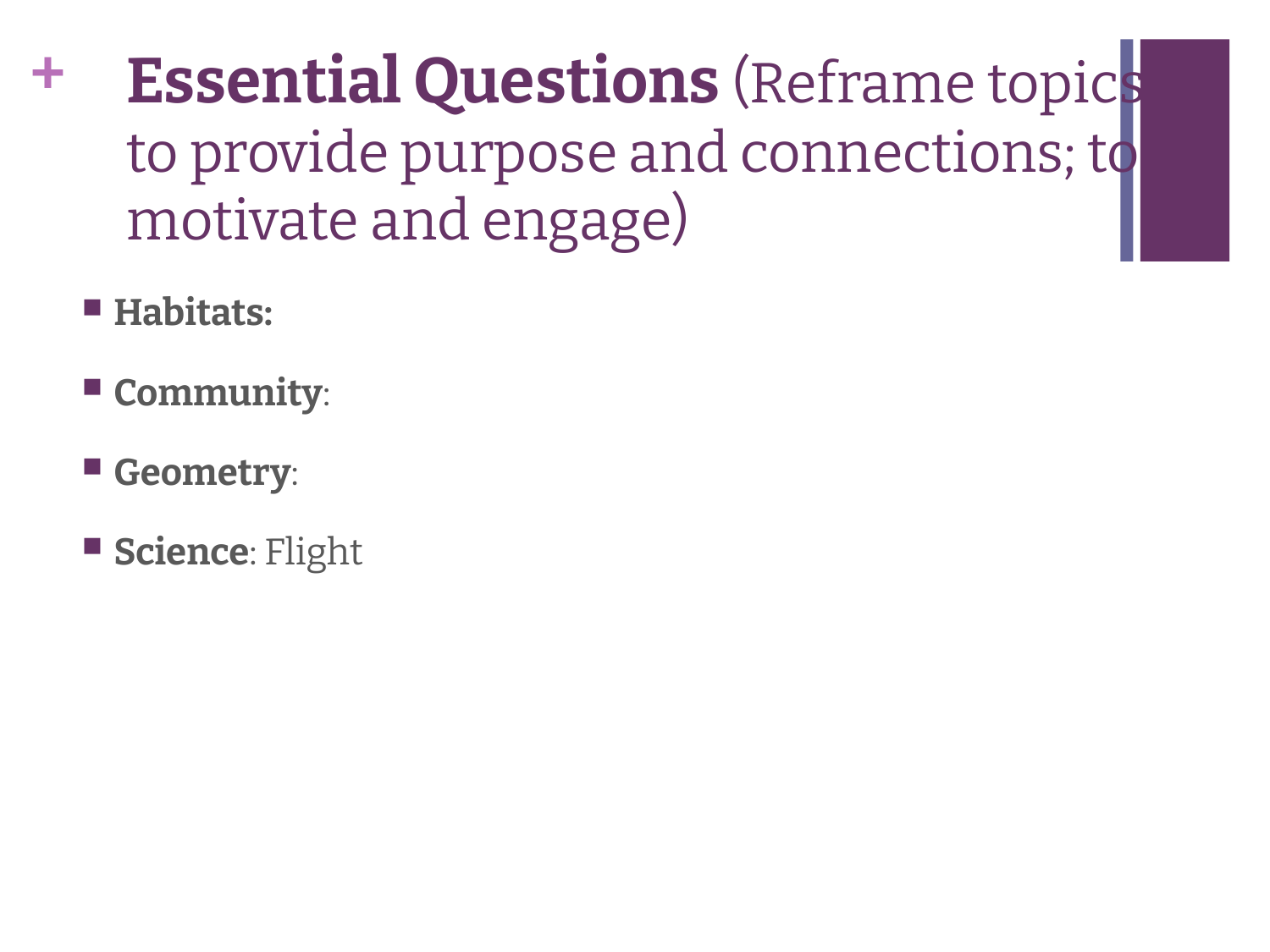

# Essential Questions (Reframe topics to provide purpose and connections; to motivate and engage)
Habitats:
Community:
Geometry:
Science: Flight